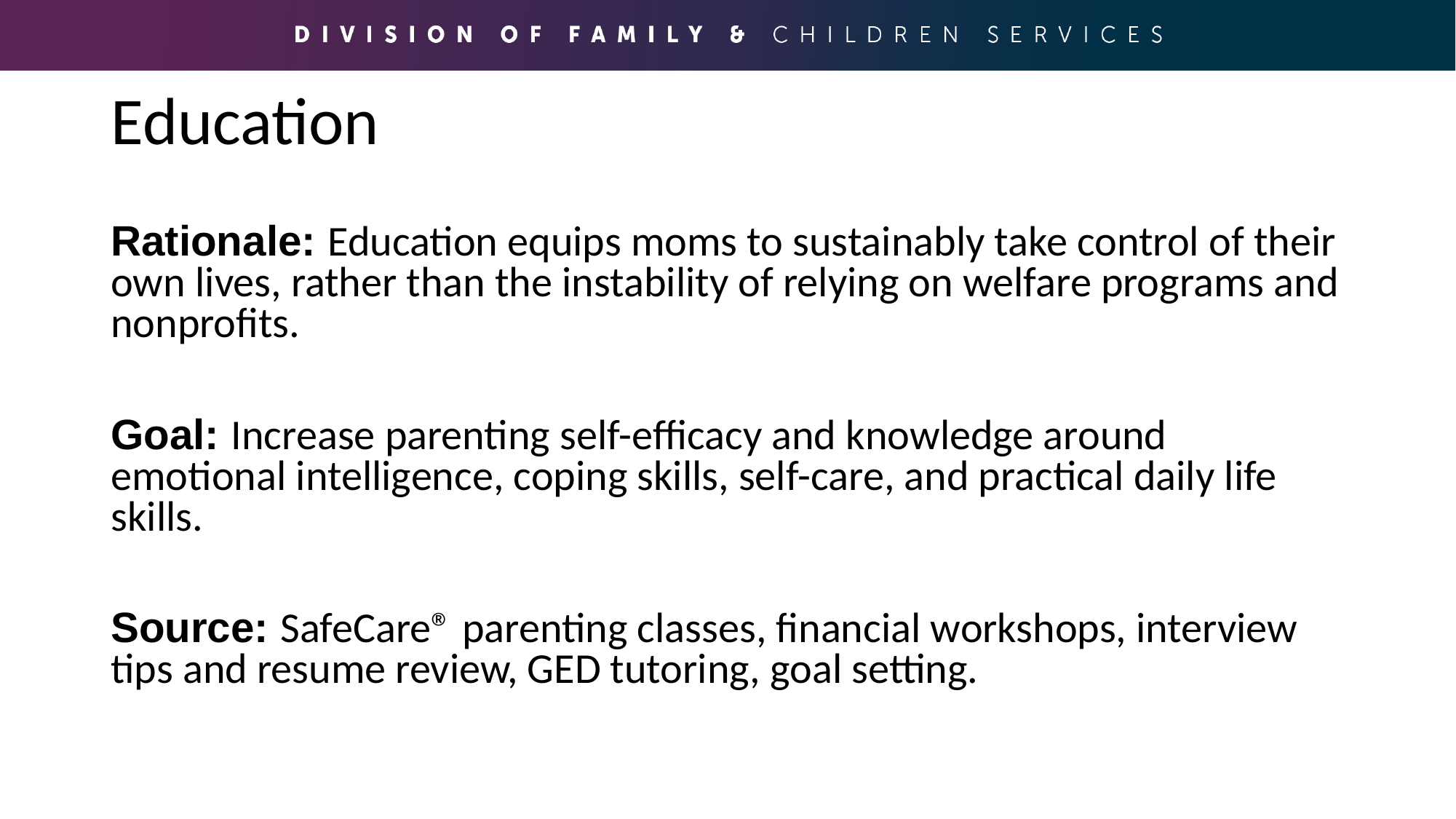

# Education
Rationale: Education equips moms to sustainably take control of their own lives, rather than the instability of relying on welfare programs and nonprofits.

Goal: Increase parenting self-efficacy and knowledge around emotional intelligence, coping skills, self-care, and practical daily life skills.

Source: SafeCare® parenting classes, financial workshops, interview tips and resume review, GED tutoring, goal setting.